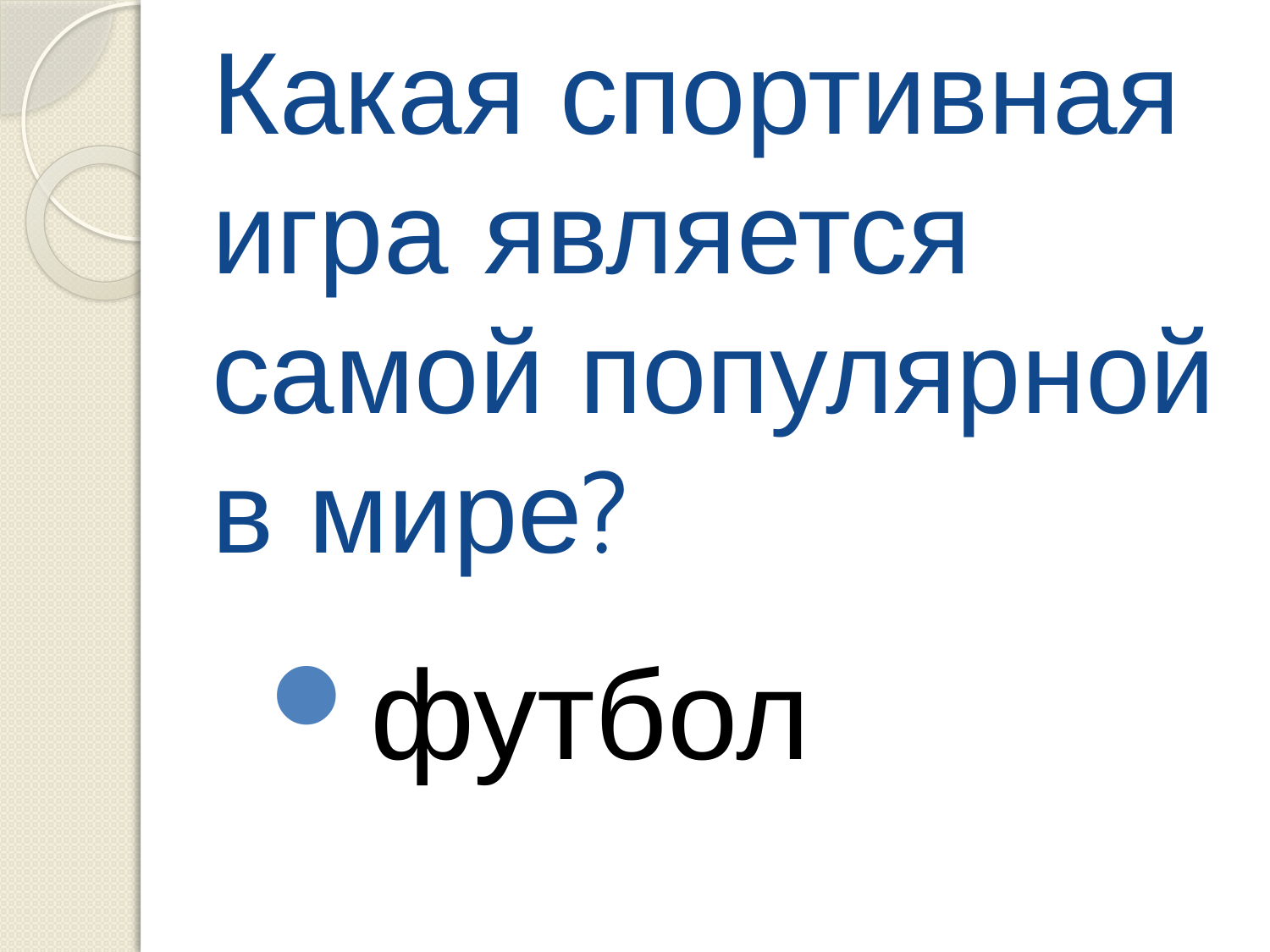

# Какая спортивная игра является самой популярной в мире?
футбол